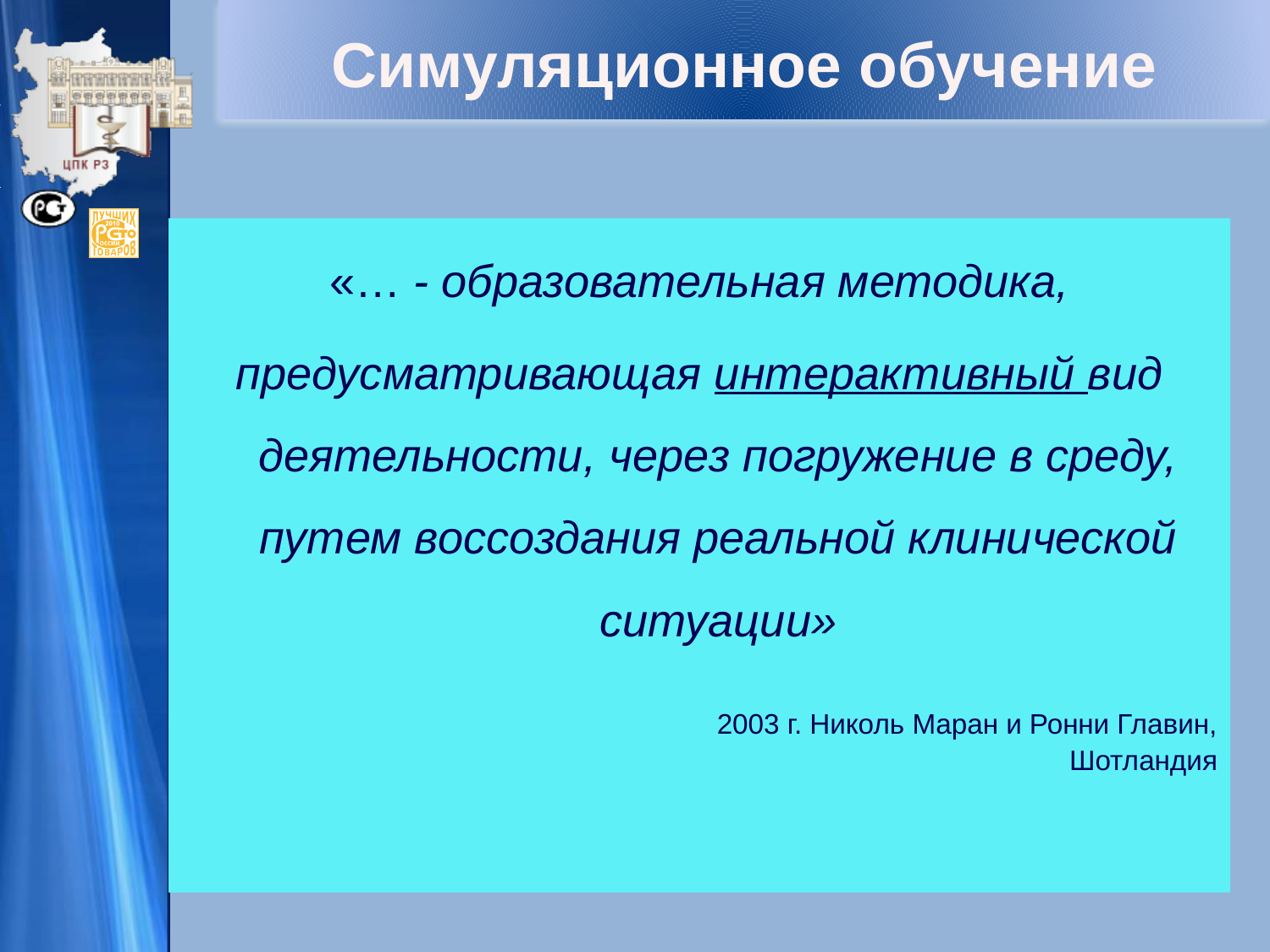

# Симуляционное обучение
«… - образовательная методика,
предусматривающая интерактивный вид деятельности, через погружение в среду, путем воссоздания реальной клинической ситуации»

2003 г. Николь Маран и Ронни Главин,
 Шотландия